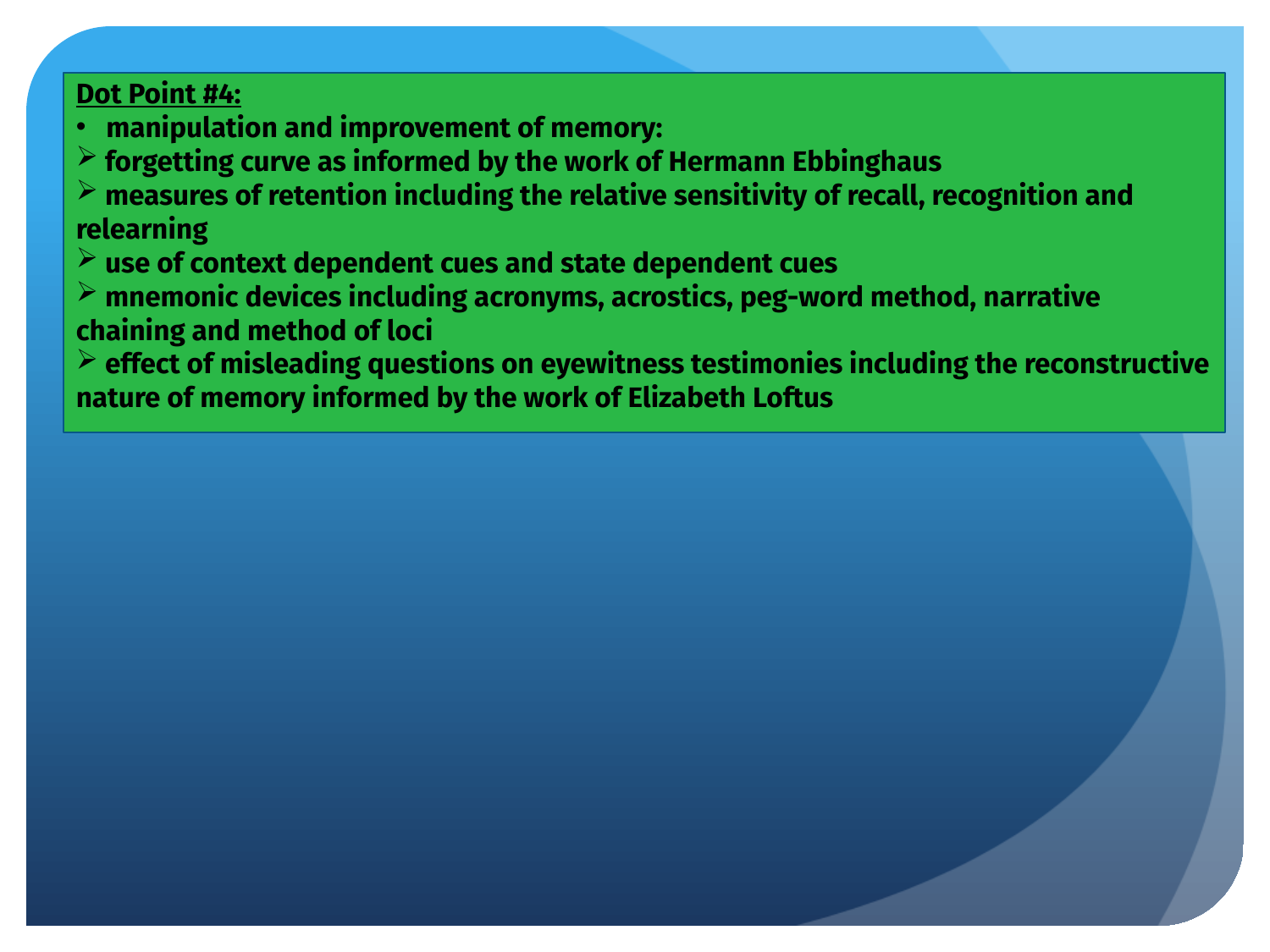

#
Dot Point #4:
   manipulation and improvement of memory:
 forgetting curve as informed by the work of Hermann Ebbinghaus
 measures of retention including the relative sensitivity of recall, recognition and relearning
 use of context dependent cues and state dependent cues
 mnemonic devices including acronyms, acrostics, peg-word method, narrative chaining and method of loci
 effect of misleading questions on eyewitness testimonies including the reconstructive nature of memory informed by the work of Elizabeth Loftus